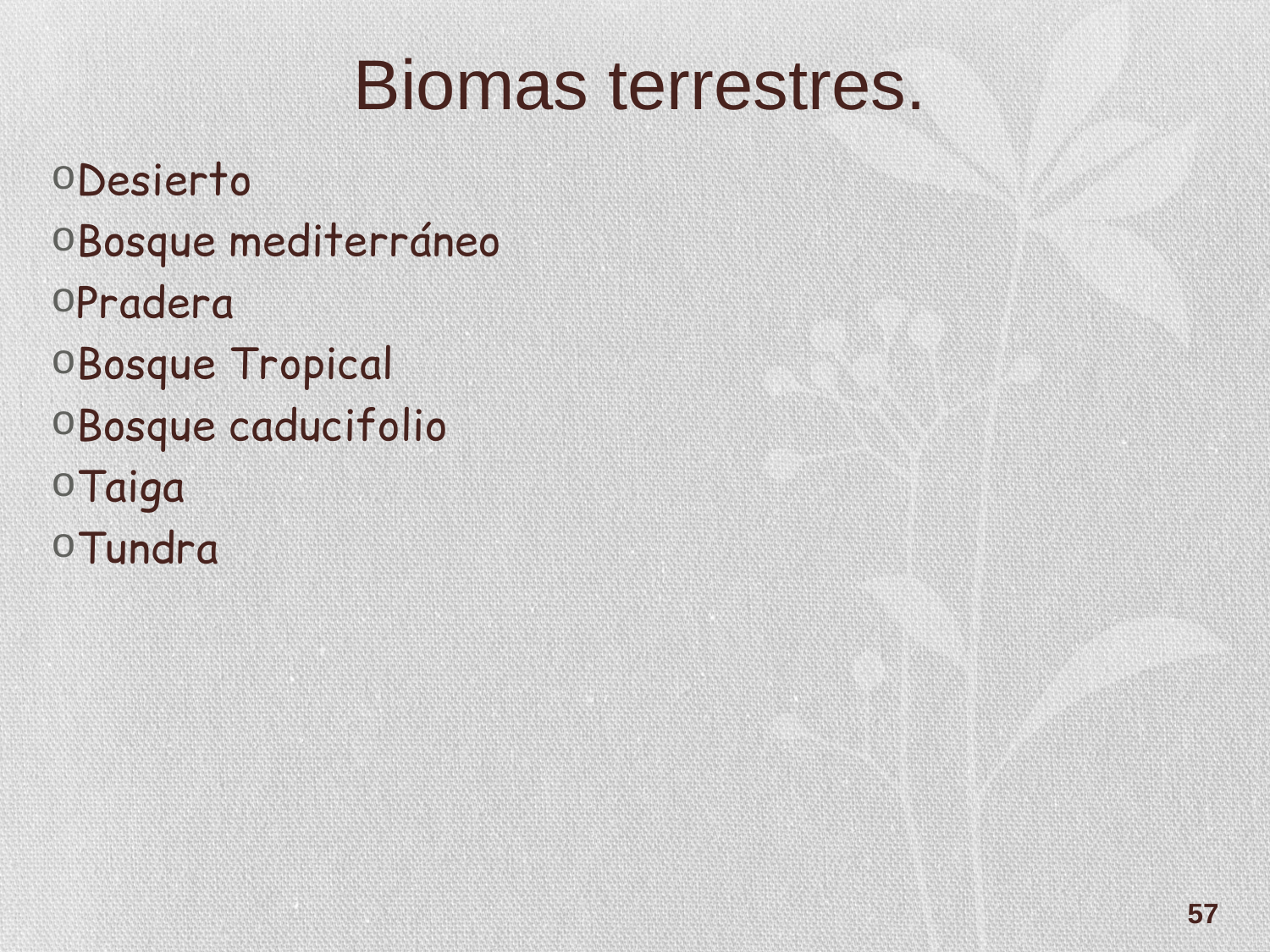

Biomas terrestres.
Desierto
Bosque mediterráneo
Pradera
Bosque Tropical
Bosque caducifolio
Taiga
Tundra

57